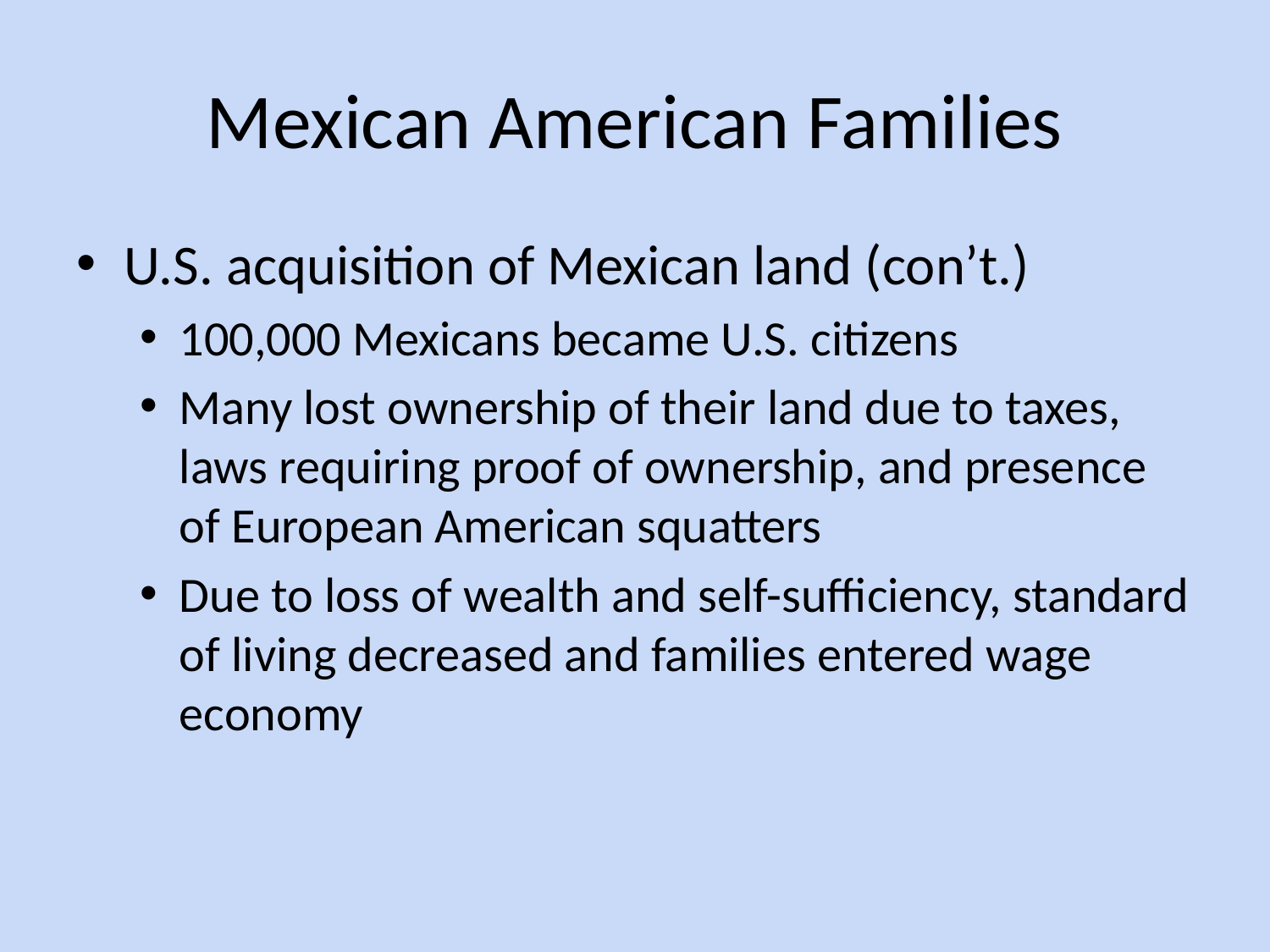

# Mexican American Families
U.S. acquisition of Mexican land (con’t.)
100,000 Mexicans became U.S. citizens
Many lost ownership of their land due to taxes, laws requiring proof of ownership, and presence of European American squatters
Due to loss of wealth and self-sufficiency, standard of living decreased and families entered wage economy